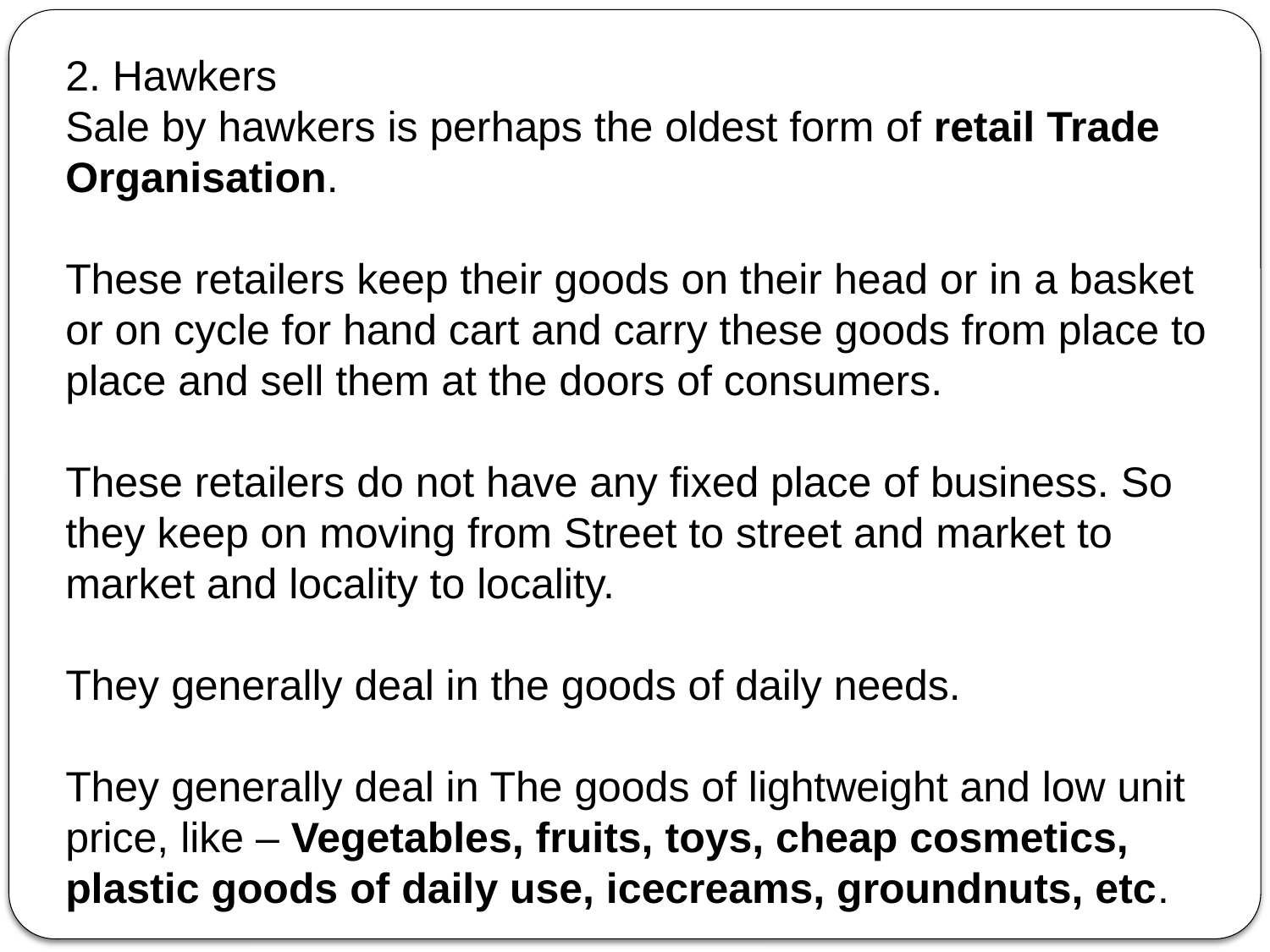

2. Hawkers
Sale by hawkers is perhaps the oldest form of retail Trade Organisation.

These retailers keep their goods on their head or in a basket or on cycle for hand cart and carry these goods from place to place and sell them at the doors of consumers.

These retailers do not have any fixed place of business. So they keep on moving from Street to street and market to market and locality to locality.

They generally deal in the goods of daily needs.

They generally deal in The goods of lightweight and low unit price, like – Vegetables, fruits, toys, cheap cosmetics, plastic goods of daily use, icecreams, groundnuts, etc.